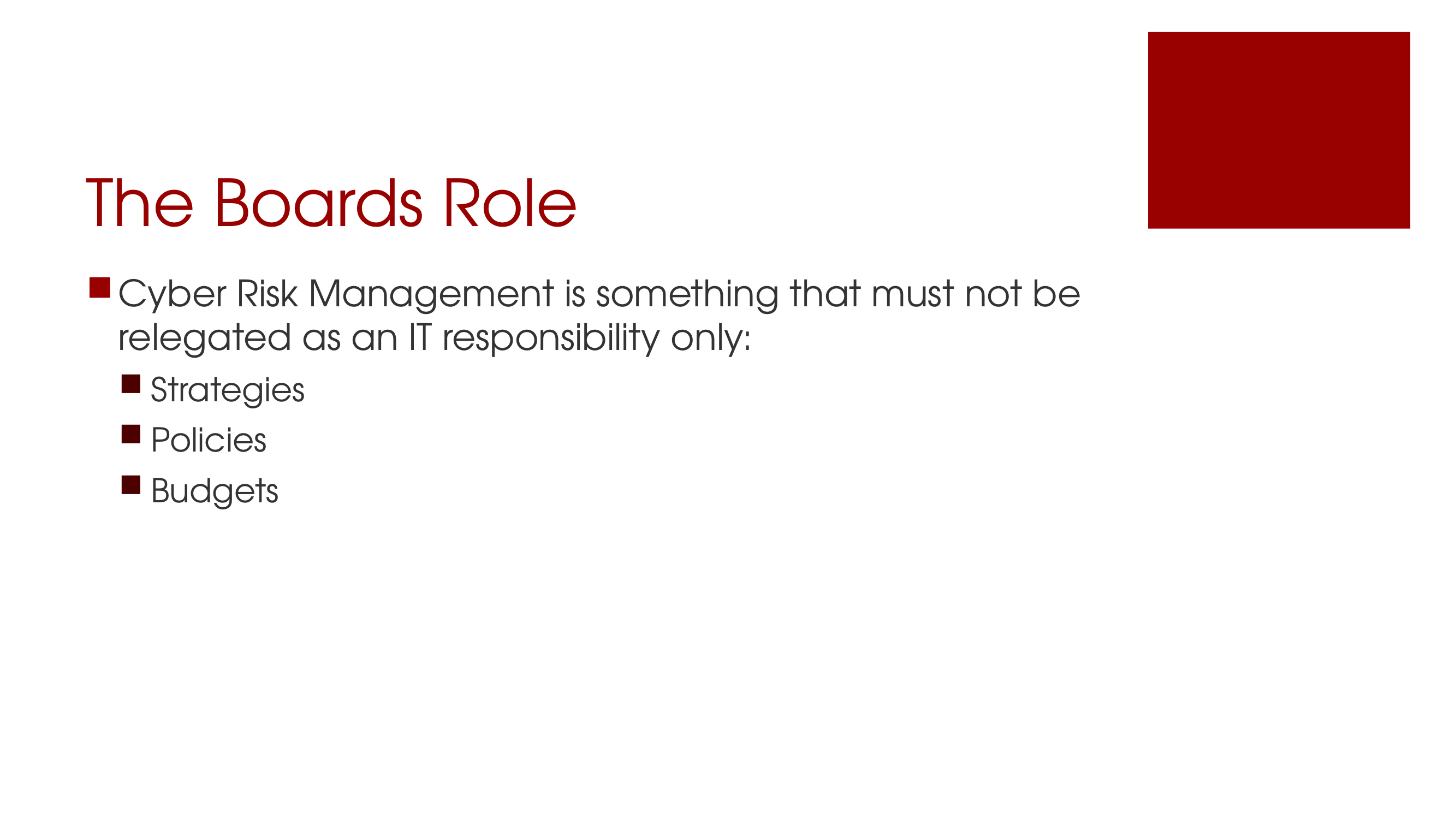

# The Boards Role
Cyber Risk Management is something that must not be relegated as an IT responsibility only:
Strategies
Policies
Budgets